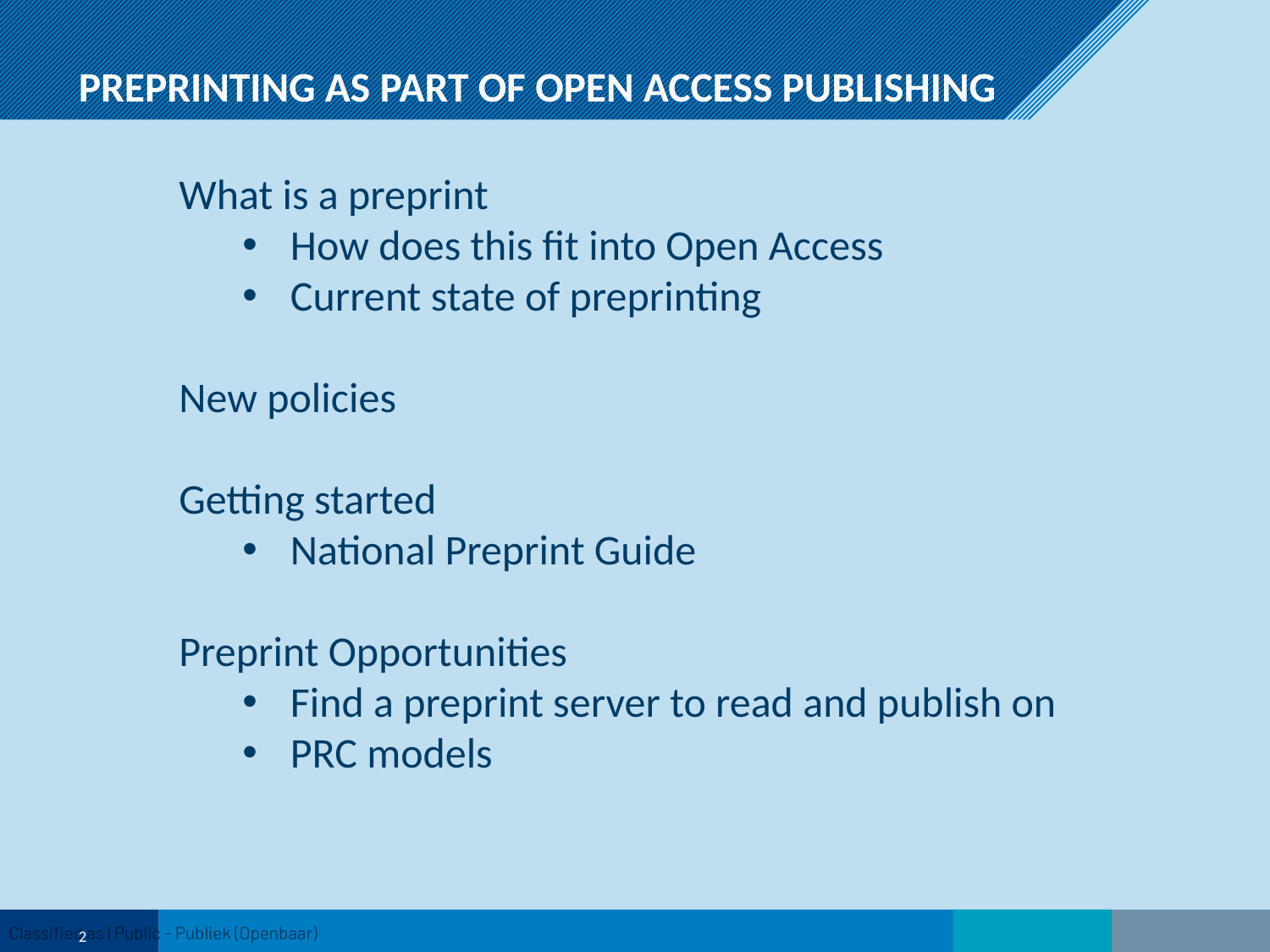

# Preprinting as part of Open Access Publishing
What is a preprint
How does this fit into Open Access
Current state of preprinting

New policies

Getting started
National Preprint Guide

Preprint Opportunities
Find a preprint server to read and publish on
PRC models

2